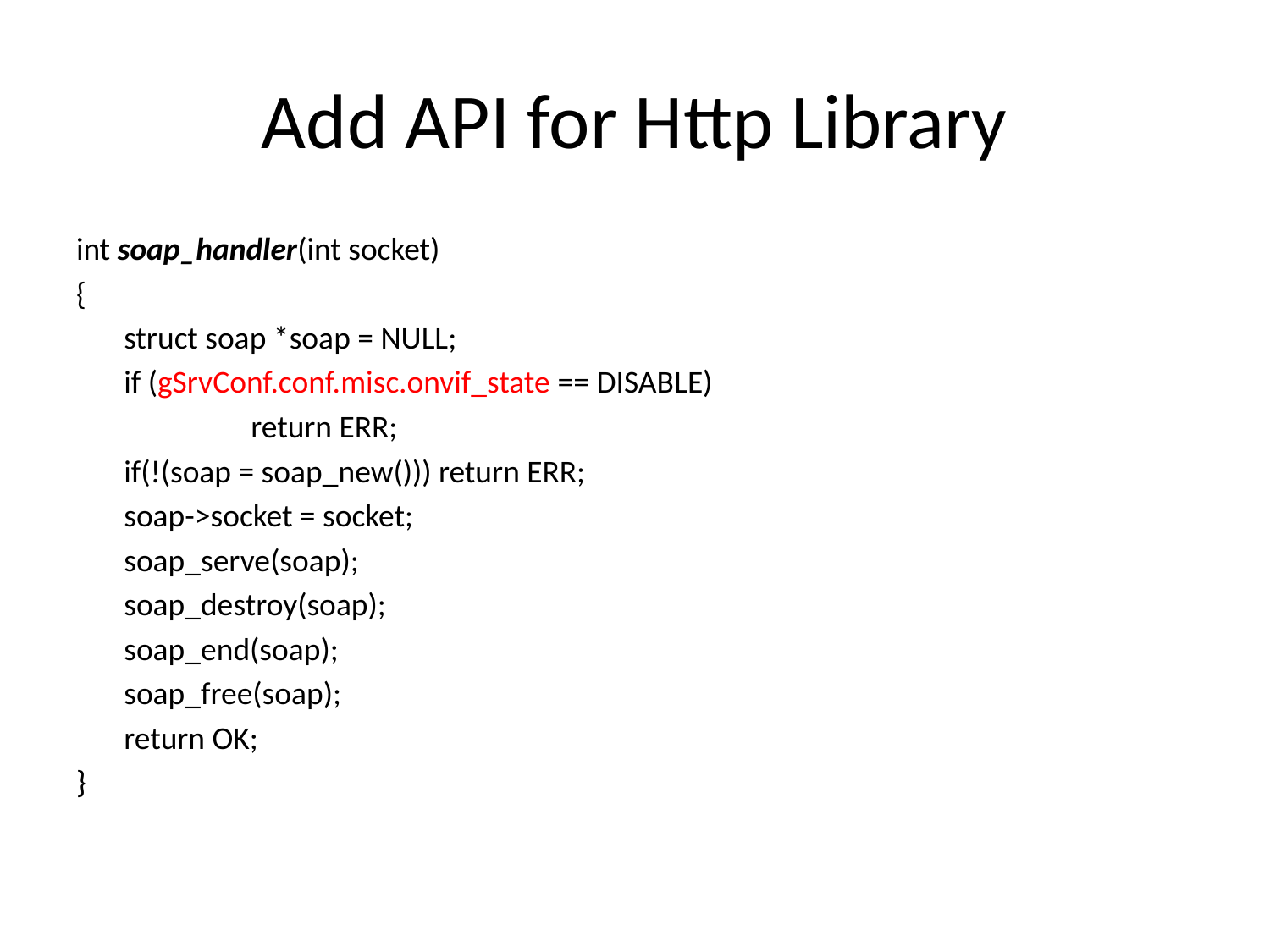

# Add API for Http Library
int soap_handler(int socket)
{
	struct soap *soap = NULL;
	if (gSrvConf.conf.misc.onvif_state == DISABLE)
		return ERR;
	if(!(soap = soap_new())) return ERR;
	soap->socket = socket;
	soap_serve(soap);
	soap_destroy(soap);
	soap_end(soap);
	soap_free(soap);
	return OK;
}